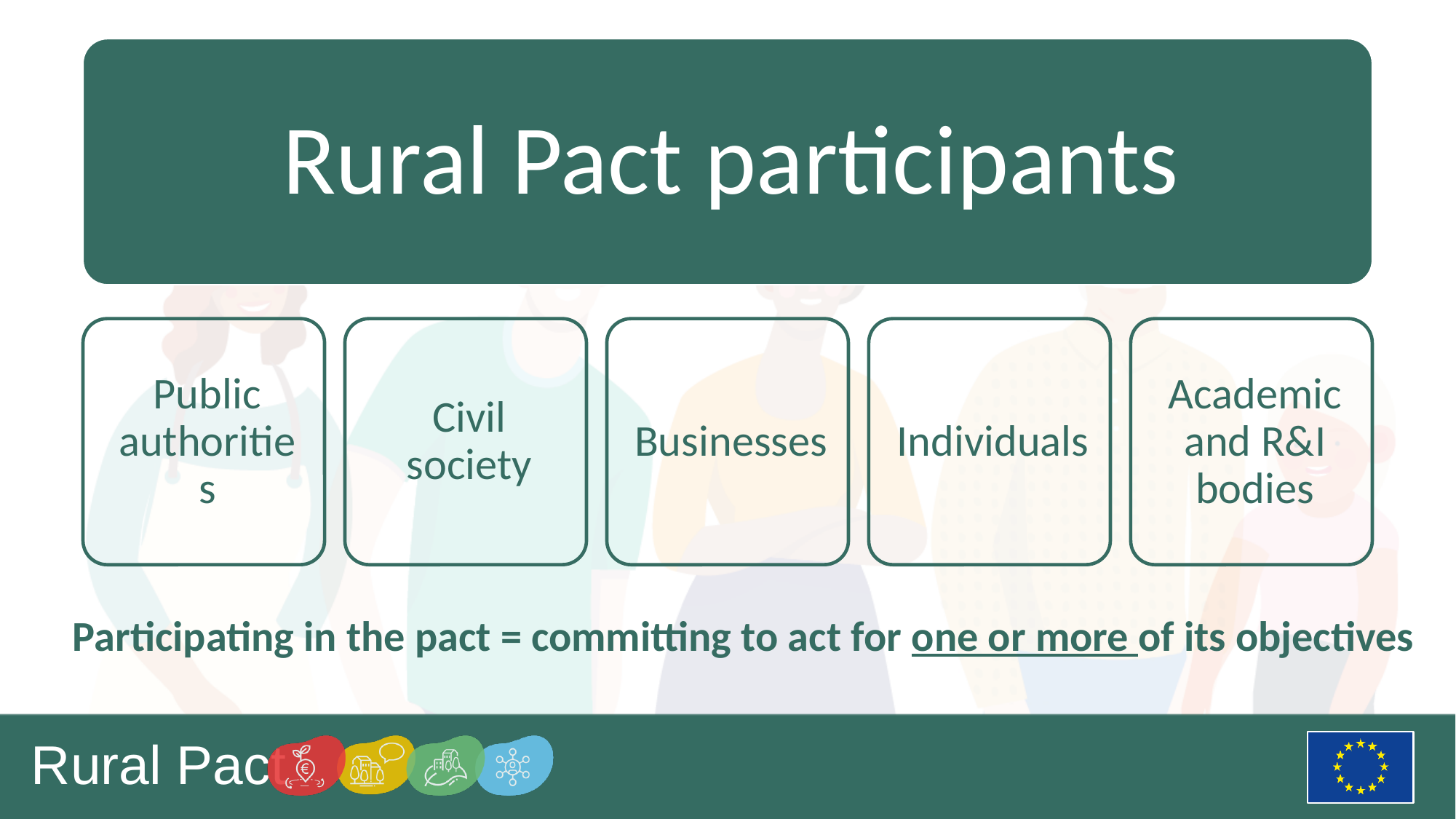

Click here to add body
Rural Pact participants
Public authorities
Civil society
Businesses
Individuals
Academic and R&I bodies
Participating in the pact = committing to act for one or more of its objectives